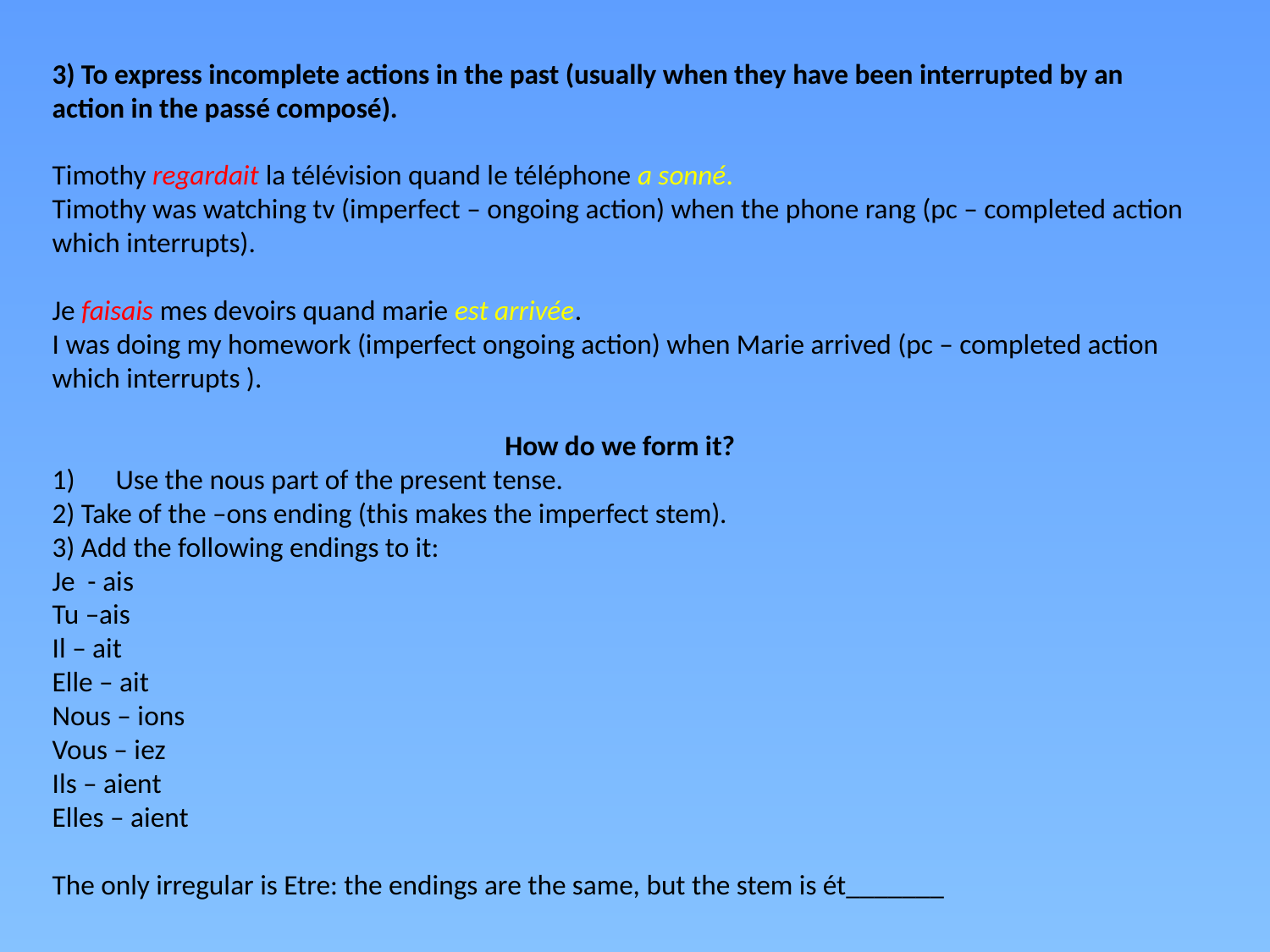

3) To express incomplete actions in the past (usually when they have been interrupted by an action in the passé composé).

Timothy regardait la télévision quand le téléphone a sonné.
Timothy was watching tv (imperfect – ongoing action) when the phone rang (pc – completed action which interrupts).

Je faisais mes devoirs quand marie est arrivée.
I was doing my homework (imperfect ongoing action) when Marie arrived (pc – completed action which interrupts ).

How do we form it?
Use the nous part of the present tense.
2) Take of the –ons ending (this makes the imperfect stem).
3) Add the following endings to it:
Je  - ais
Tu –ais
Il – ait
Elle – ait
Nous – ions
Vous – iez
Ils – aient
Elles – aient

The only irregular is Etre: the endings are the same, but the stem is ét_______